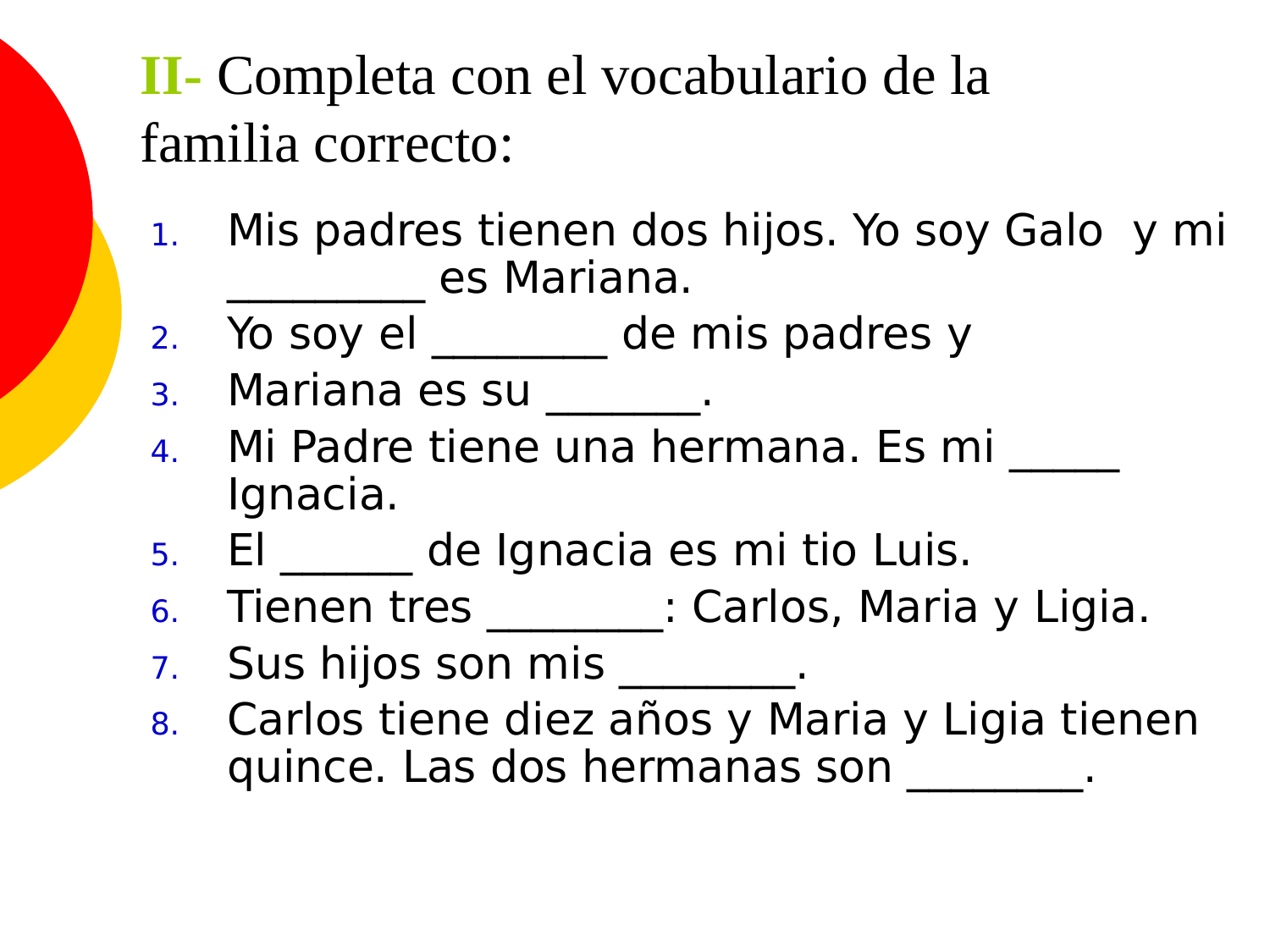

# II- Completa con el vocabulario de la familia correcto:
Mis padres tienen dos hijos. Yo soy Galo  y mi _________ es Mariana.
Yo soy el ________ de mis padres y
Mariana es su _______.
Mi Padre tiene una hermana. Es mi _____ Ignacia.
El ______ de Ignacia es mi tio Luis.
Tienen tres ________: Carlos, Maria y Ligia.
Sus hijos son mis ________.
Carlos tiene diez años y Maria y Ligia tienen quince. Las dos hermanas son ________.